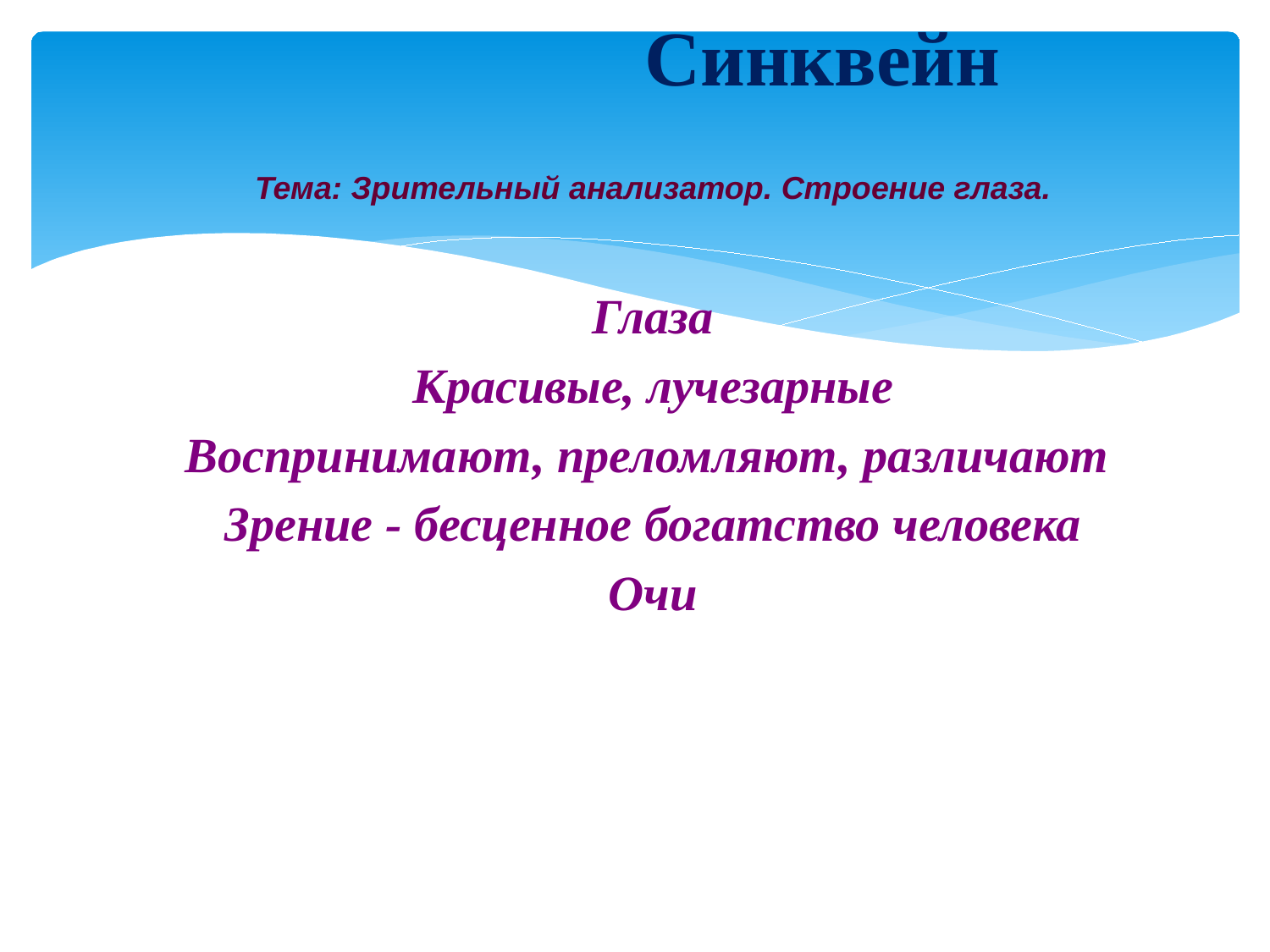

# Синквейн

Тема: Зрительный анализатор. Строение глаза.

Глаза
Красивые, лучезарные
Воспринимают, преломляют, различают
Зрение - бесценное богатство человека
Очи